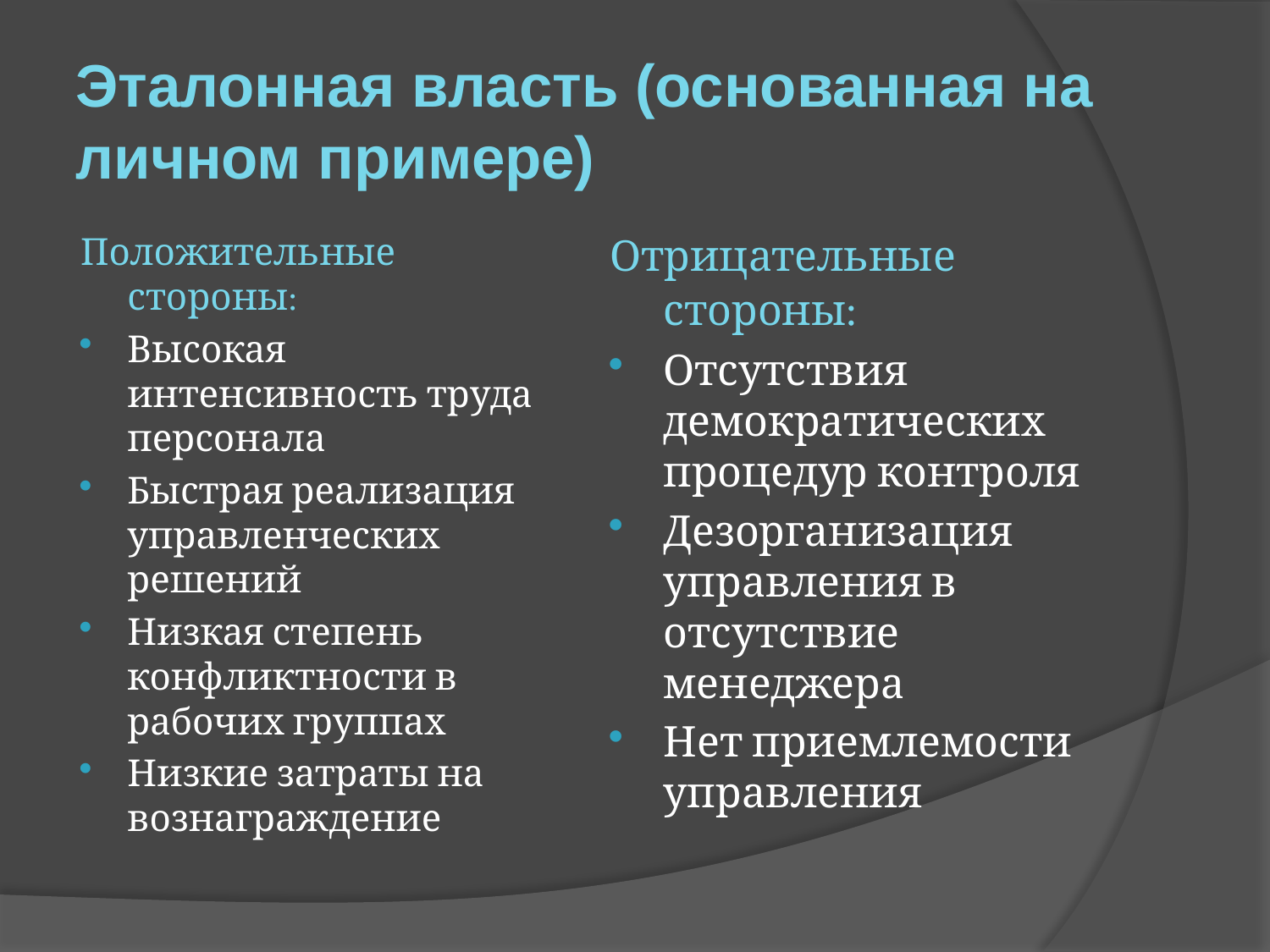

# Эталонная власть (основанная на личном примере)
Положительные стороны:
Высокая интенсивность труда персонала
Быстрая реализация управленческих решений
Низкая степень конфликтности в рабочих группах
Низкие затраты на вознаграждение
Отрицательные стороны:
Отсутствия демократических процедур контроля
Дезорганизация управления в отсутствие менеджера
Нет приемлемости управления